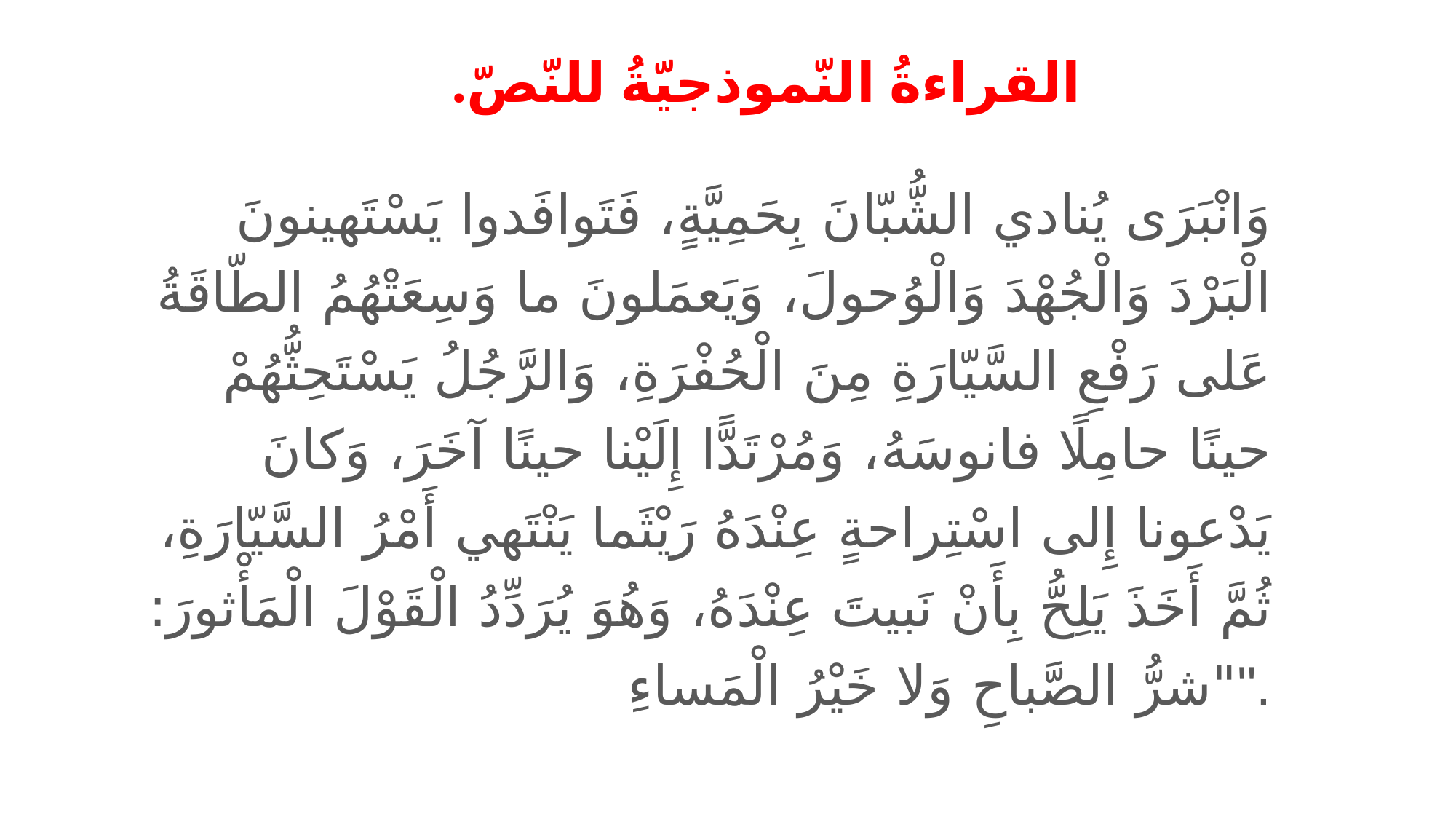

القراءةُ النّموذجيّةُ للنّصّ.
وَانْبَرَى يُنادي الشُّبّانَ بِحَمِيَّةٍ، فَتَوافَدوا يَسْتَهينونَ الْبَرْدَ وَالْجُهْدَ وَالْوُحولَ، وَيَعمَلونَ ما وَسِعَتْهُمُ الطّاقَةُ عَلى رَفْعِ السَّيّارَةِ مِنَ الْحُفْرَةِ، وَالرَّجُلُ يَسْتَحِثُّهُمْ حينًا حامِلًا فانوسَهُ، وَمُرْتَدًّا إِلَيْنا حينًا آخَرَ، وَكانَ يَدْعونا إِلى اسْتِراحةٍ عِنْدَهُ رَيْثَما يَنْتَهي أَمْرُ السَّيّارَةِ، ثُمَّ أَخَذَ يَلِحُّ بِأَنْ نَبيتَ عِنْدَهُ، وَهُوَ يُرَدِّدُ الْقَوْلَ الْمَأْثورَ: "شرُّ الصَّباحِ وَلا خَيْرُ الْمَساءِ".